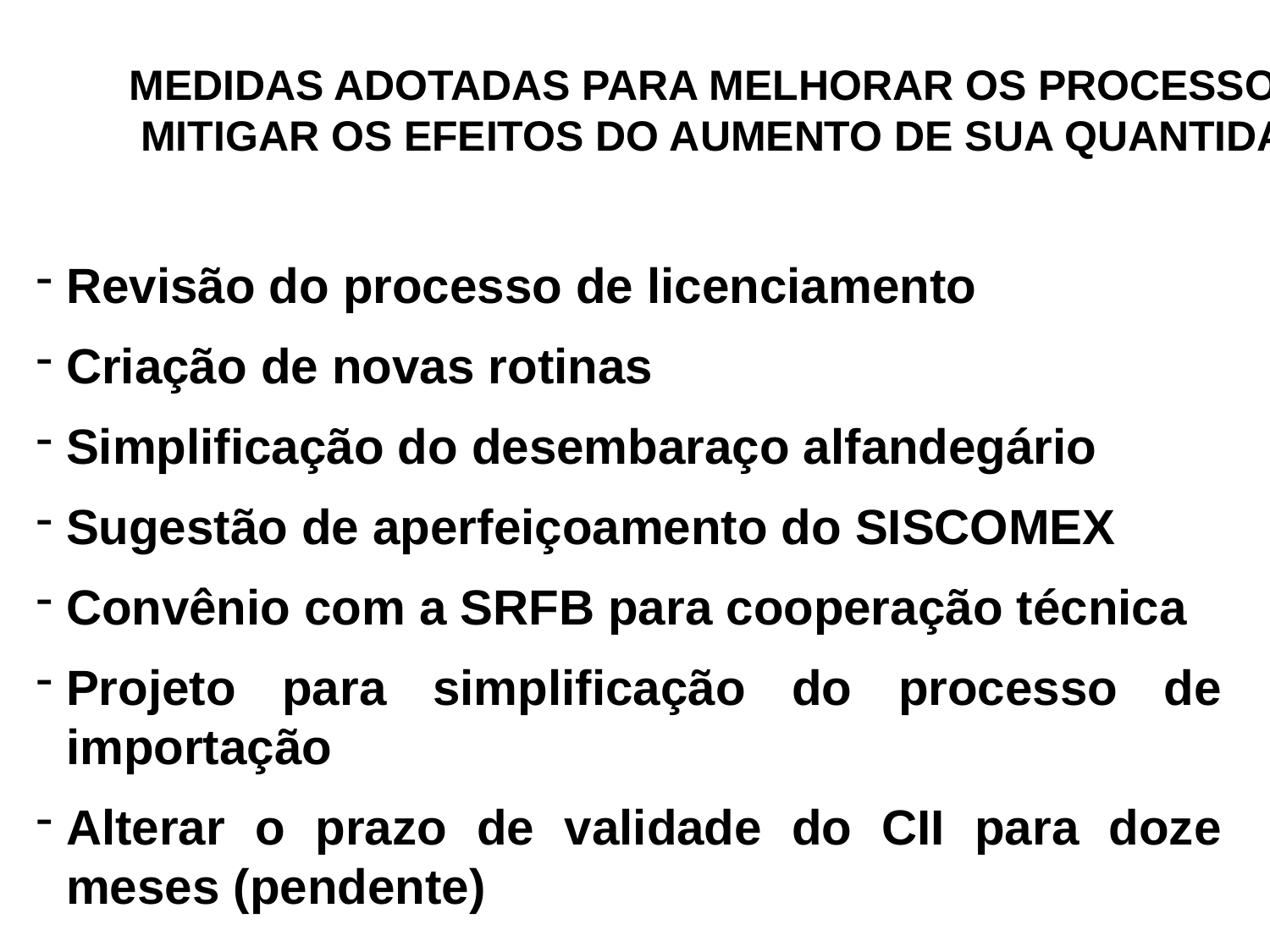

MEDIDAS ADOTADAS PARA MELHORAR OS PROCESSOS E
MITIGAR OS EFEITOS DO AUMENTO DE SUA QUANTIDADE

Revisão do processo de licenciamento
Criação de novas rotinas
Simplificação do desembaraço alfandegário
Sugestão de aperfeiçoamento do SISCOMEX
Convênio com a SRFB para cooperação técnica
Projeto para simplificação do processo de importação
Alterar o prazo de validade do CII para doze meses (pendente)